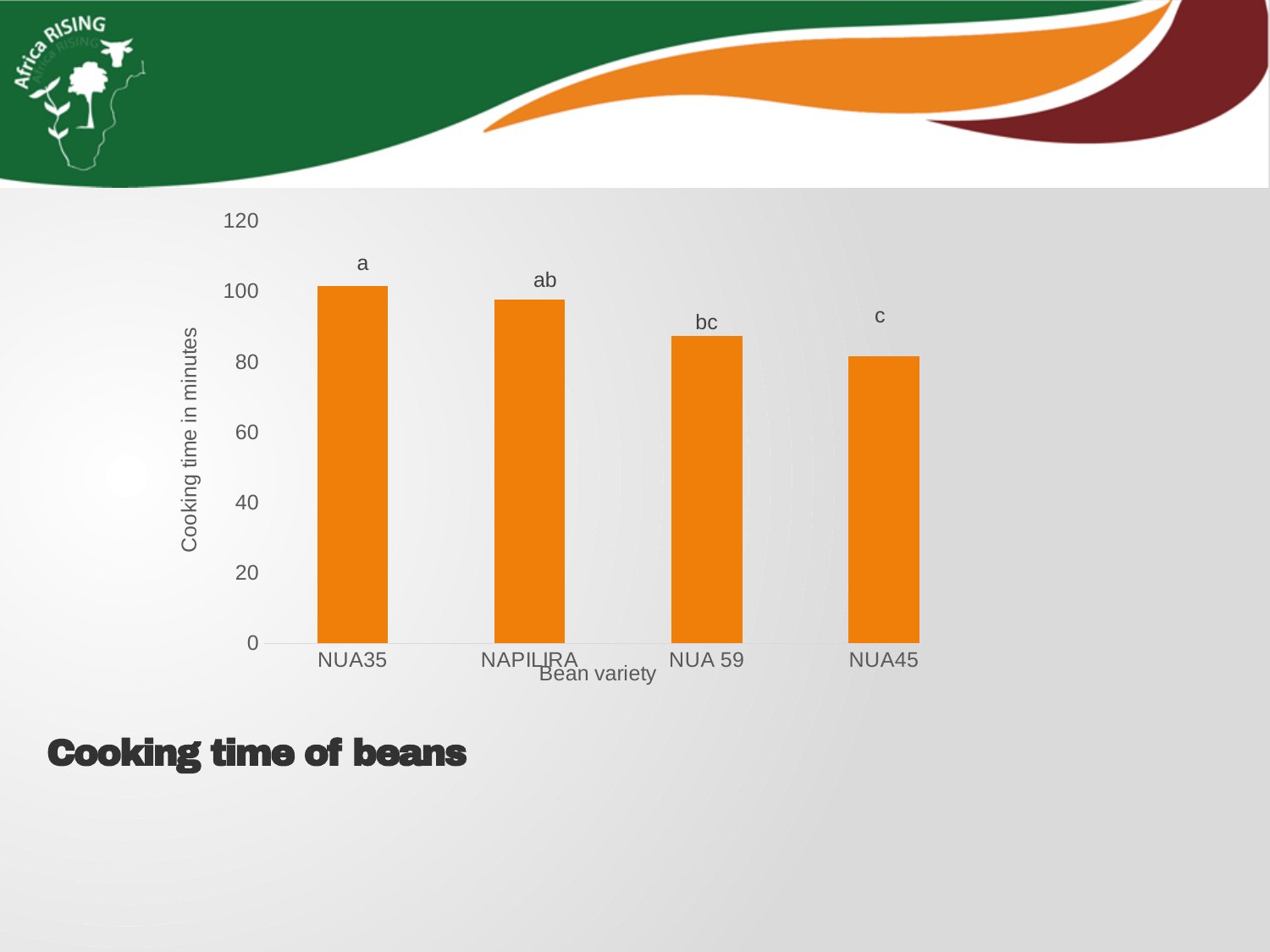

### Chart

| Category |  |
|---|---|
| NUA35 | 101.6 |
| NAPILIRA | 97.6 |
| NUA 59 | 87.4 |
| NUA45 | 81.6 |
# Cooking time of beans